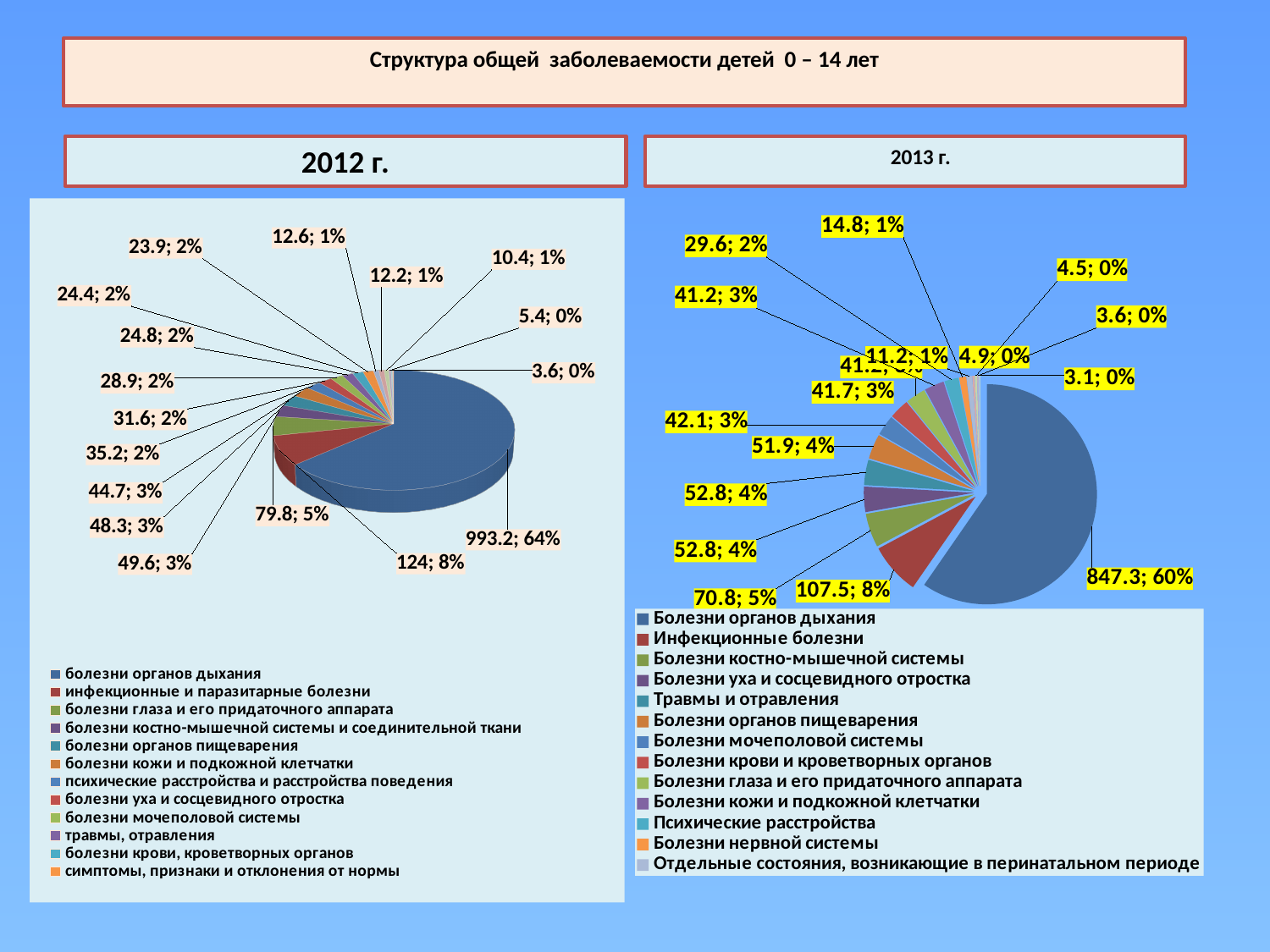

# Структура общей  заболеваемости детей  0 – 14 лет
2012 г.
      2013 г.

### Chart

| Category |  |
|---|---|
| Болезни органов дыхания | 847.3 |
| Инфекционные болезни | 107.5 |
| Болезни костно-мышечной системы | 70.8 |
| Болезни уха и сосцевидного отростка | 52.8 |
| Травмы и отравления | 52.8 |
| Болезни органов пищеварения | 51.9 |
| Болезни мочеполовой системы | 42.1 |
| Болезни крови и кроветворных органов | 41.7 |
| Болезни глаза и его придаточного аппарата | 41.2 |
| Болезни кожи и подкожной клетчатки | 41.2 |
| Психические расстройства | 29.6 |
| Болезни нервной системы | 14.8 |
| Отдельные состояния, возникающие в перинатальном периоде | 11.2 |
| Новообразования | 4.9 |
| Врожденные аномалии | 4.5 |
| Болезни эндокринной системы | 3.6 |
| Болезни системы кровообращения | 3.1 |

[unsupported chart]